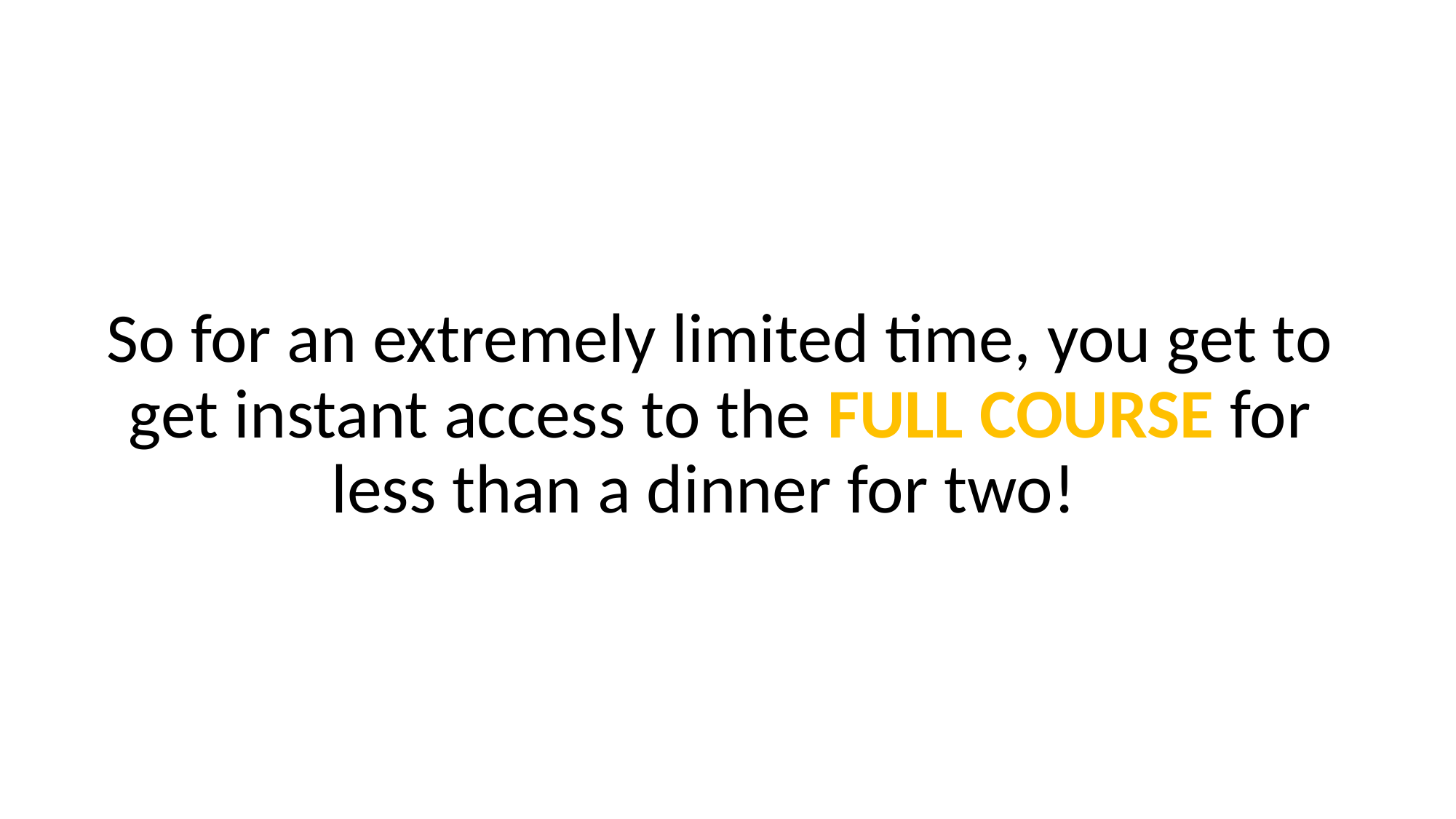

So for an extremely limited time, you get to get instant access to the FULL COURSE for less than a dinner for two!